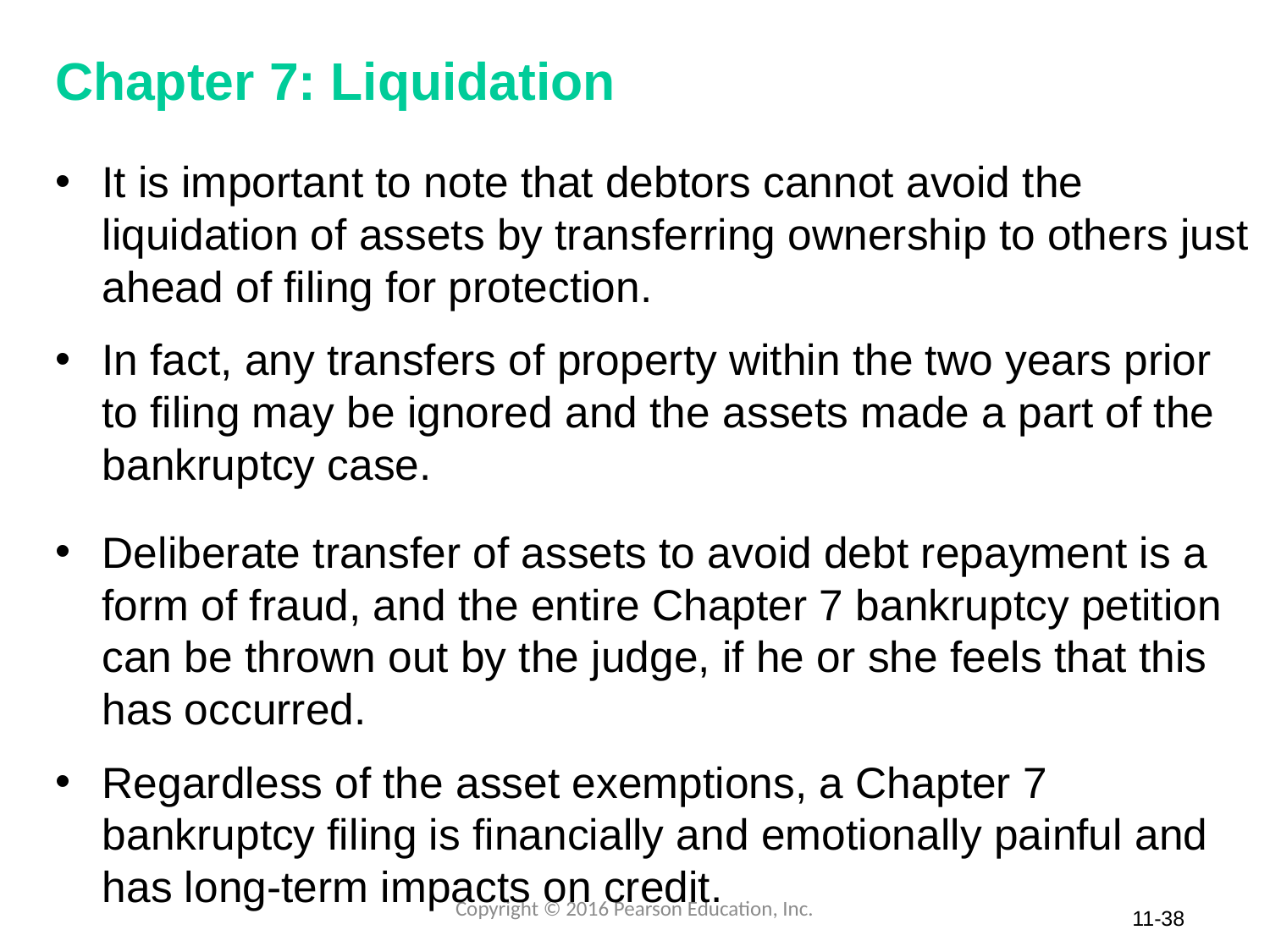

# Chapter 7: Liquidation
It is important to note that debtors cannot avoid the liquidation of assets by transferring ownership to others just ahead of filing for protection.

In fact, any transfers of property within the two years prior to filing may be ignored and the assets made a part of the bankruptcy case.

Deliberate transfer of assets to avoid debt repayment is a form of fraud, and the entire Chapter 7 bankruptcy petition can be thrown out by the judge, if he or she feels that this has occurred.

Regardless of the asset exemptions, a Chapter 7 bankruptcy filing is financially and emotionally painful and has long-term impacts on credit.
Copyright © 2016 Pearson Education, Inc.